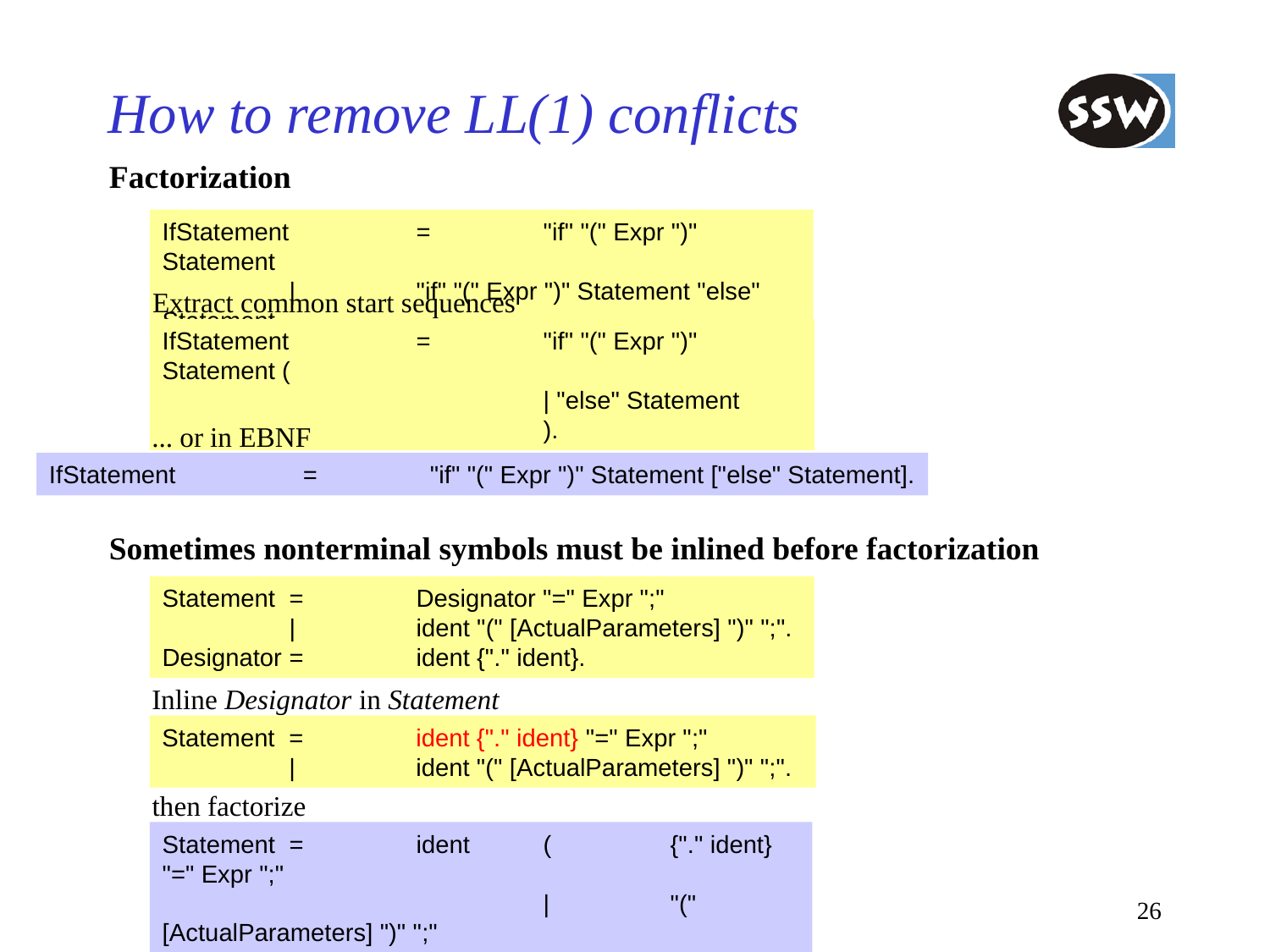

# How to remove LL(1) conflicts
Factorization
IfStatement	=	"if" "(" Expr ")" Statement
	|	"if" "(" Expr ")" Statement "else" Statement.
Extract common start sequences
IfStatement	=	"if" "(" Expr ")" Statement (
			| "else" Statement
			).
... or in EBNF
IfStatement	=	"if" "(" Expr ")" Statement ["else" Statement].
Sometimes nonterminal symbols must be inlined before factorization
Statement	=	Designator "=" Expr ";"
	|	ident "(" [ActualParameters] ")" ";".
Designator	=	ident {"." ident}.
Inline Designator in Statement
Statement	=	ident {"." ident} "=" Expr ";"
	|	ident "(" [ActualParameters] ")" ";".
then factorize
Statement	=	ident	(	{"." ident} "=" Expr ";"
			|	"(" [ActualParameters] ")" ";"
			).
26